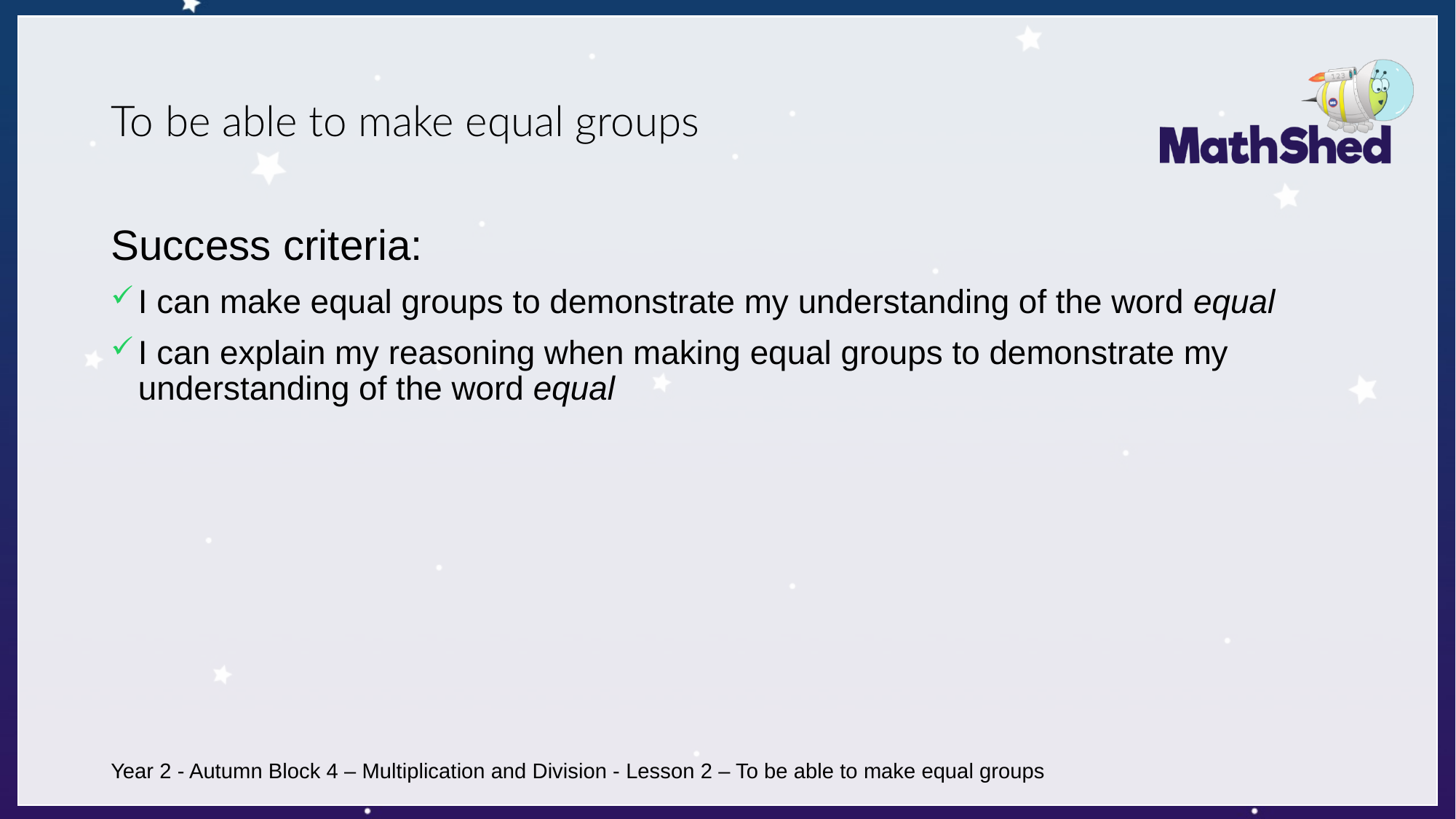

# To be able to make equal groups
Success criteria:
I can make equal groups to demonstrate my understanding of the word equal
I can explain my reasoning when making equal groups to demonstrate my understanding of the word equal
Year 2 - Autumn Block 4 – Multiplication and Division - Lesson 2 – To be able to make equal groups